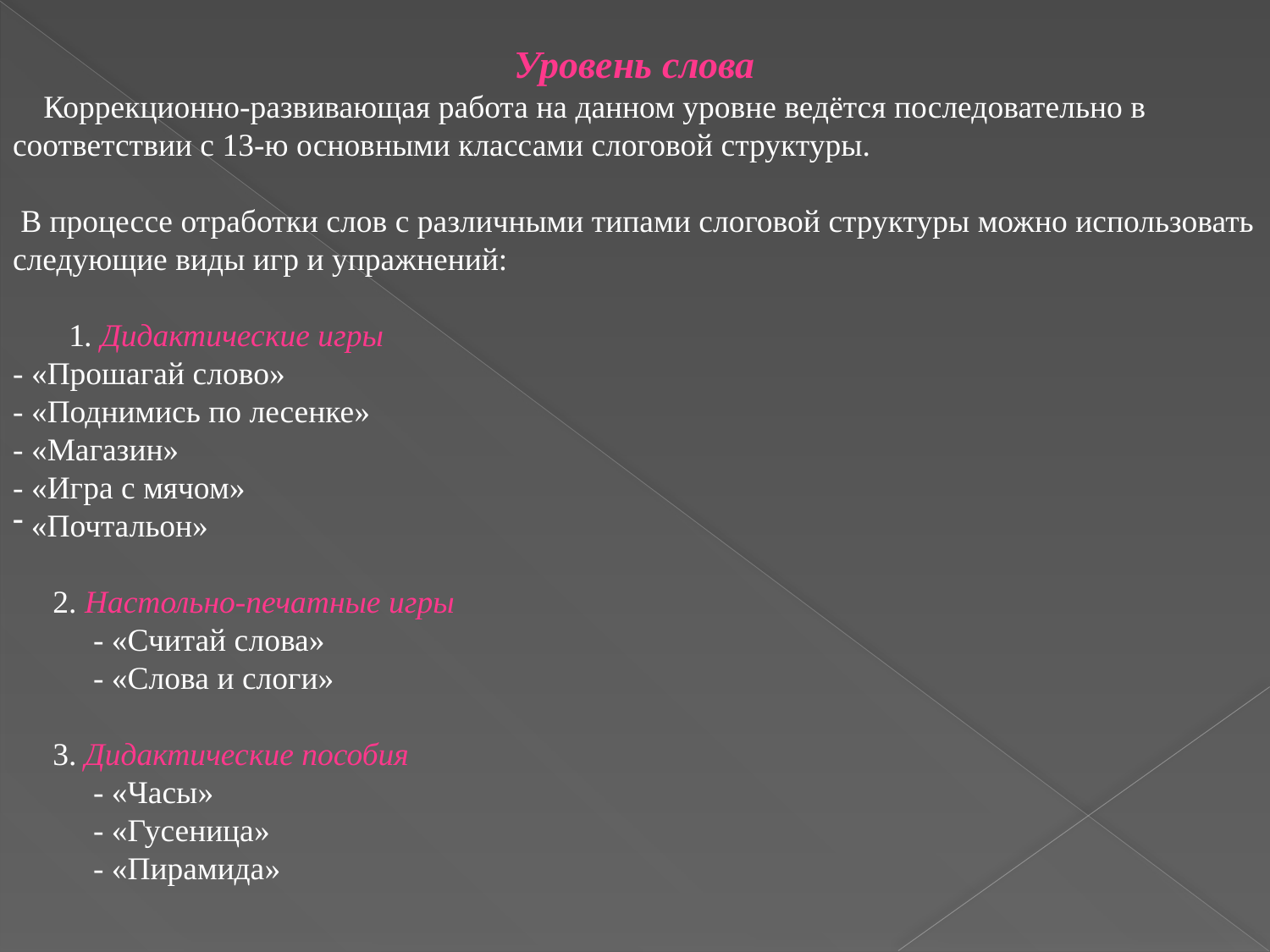

Уровень слова
     Коррекционно-развивающая работа на данном уровне ведётся последовательно в соответствии с 13-ю основными классами слоговой структуры.

 В процессе отработки слов с различными типами слоговой структуры можно использовать следующие виды игр и упражнений:

       1. Дидактические игры
- «Прошагай слово»
- «Поднимись по лесенке»
- «Магазин»
- «Игра с мячом»
 «Почтальон»

     2. Настольно-печатные игры
          - «Считай слова»
          - «Слова и слоги»

     3. Дидактические пособия
          - «Часы»
          - «Гусеница»
          - «Пирамида»